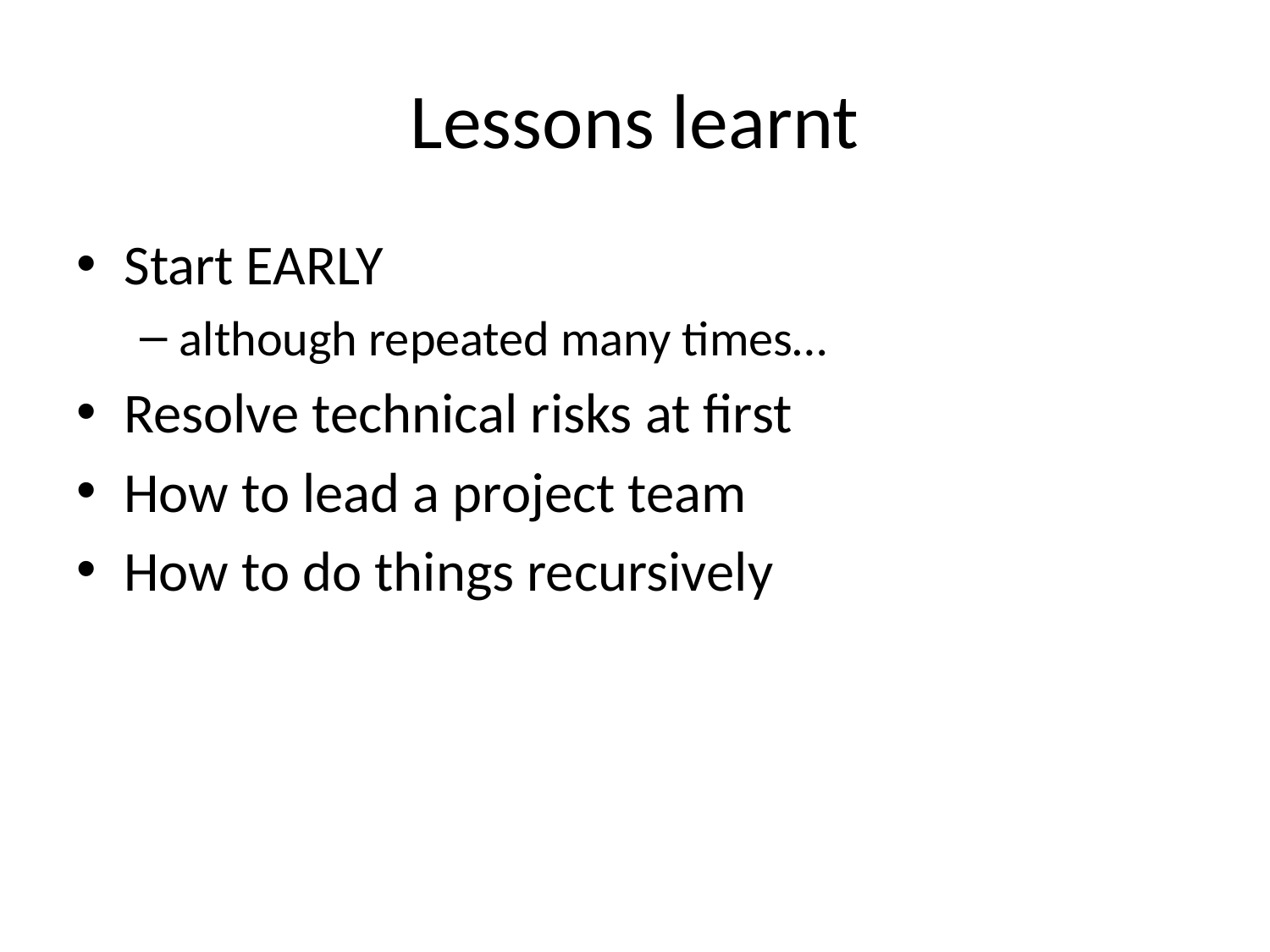

# Lessons learnt
Start EARLY
although repeated many times…
Resolve technical risks at first
How to lead a project team
How to do things recursively